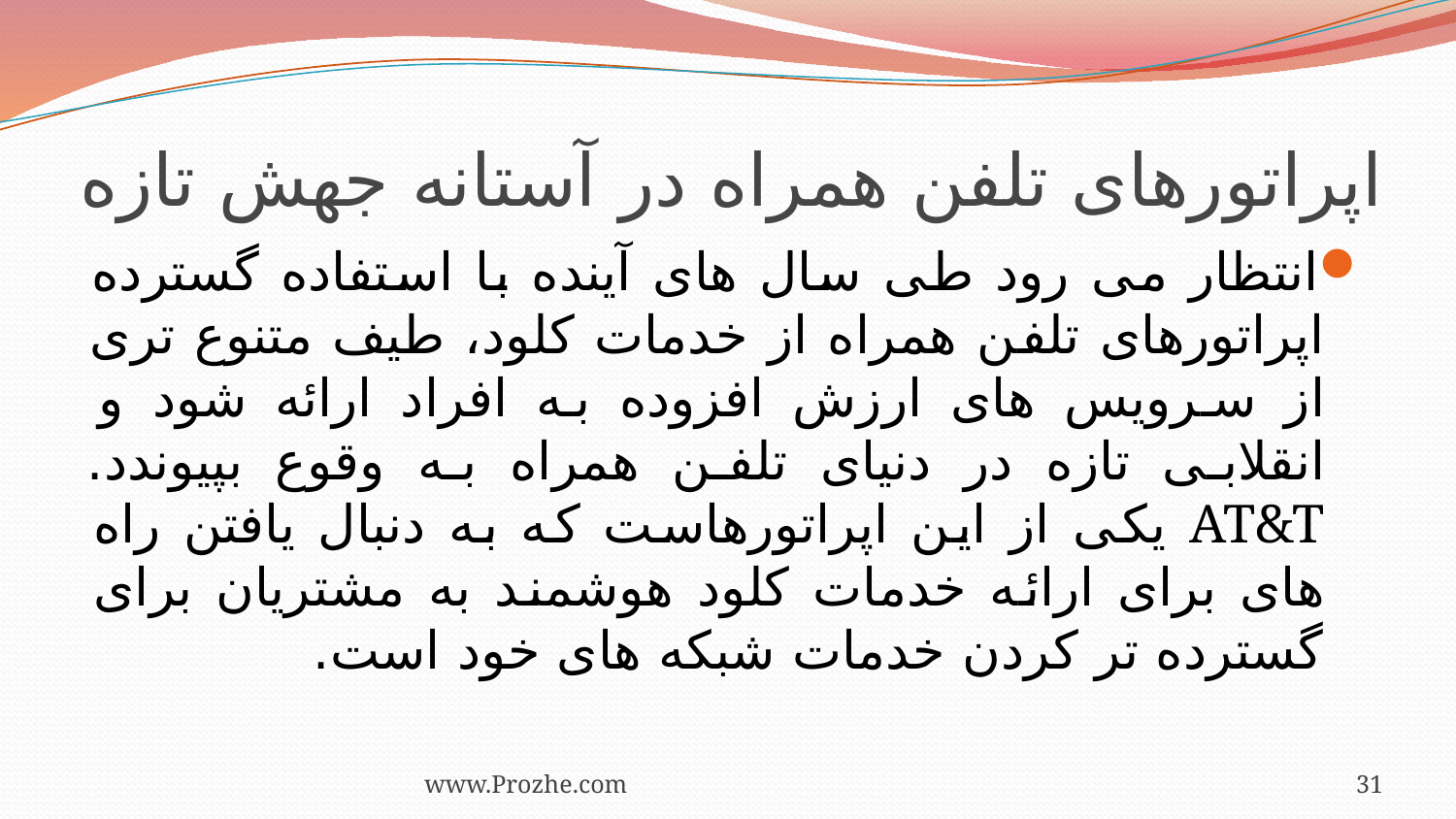

# اپراتورهای تلفن همراه در آستانه جهش تازه
انتظار می رود طی سال های آینده با استفاده گسترده اپراتورهای تلفن همراه از خدمات کلود، طیف متنوع تری از سرویس های ارزش افزوده به افراد ارائه شود و انقلابی تازه در دنیای تلفن همراه به وقوع بپیوندد.
AT&T یکی از این اپراتورهاست که به دنبال یافتن راه های برای ارائه خدمات کلود هوشمند به مشتریان برای گسترده تر کردن خدمات شبکه های خود است.
www.Prozhe.com
31